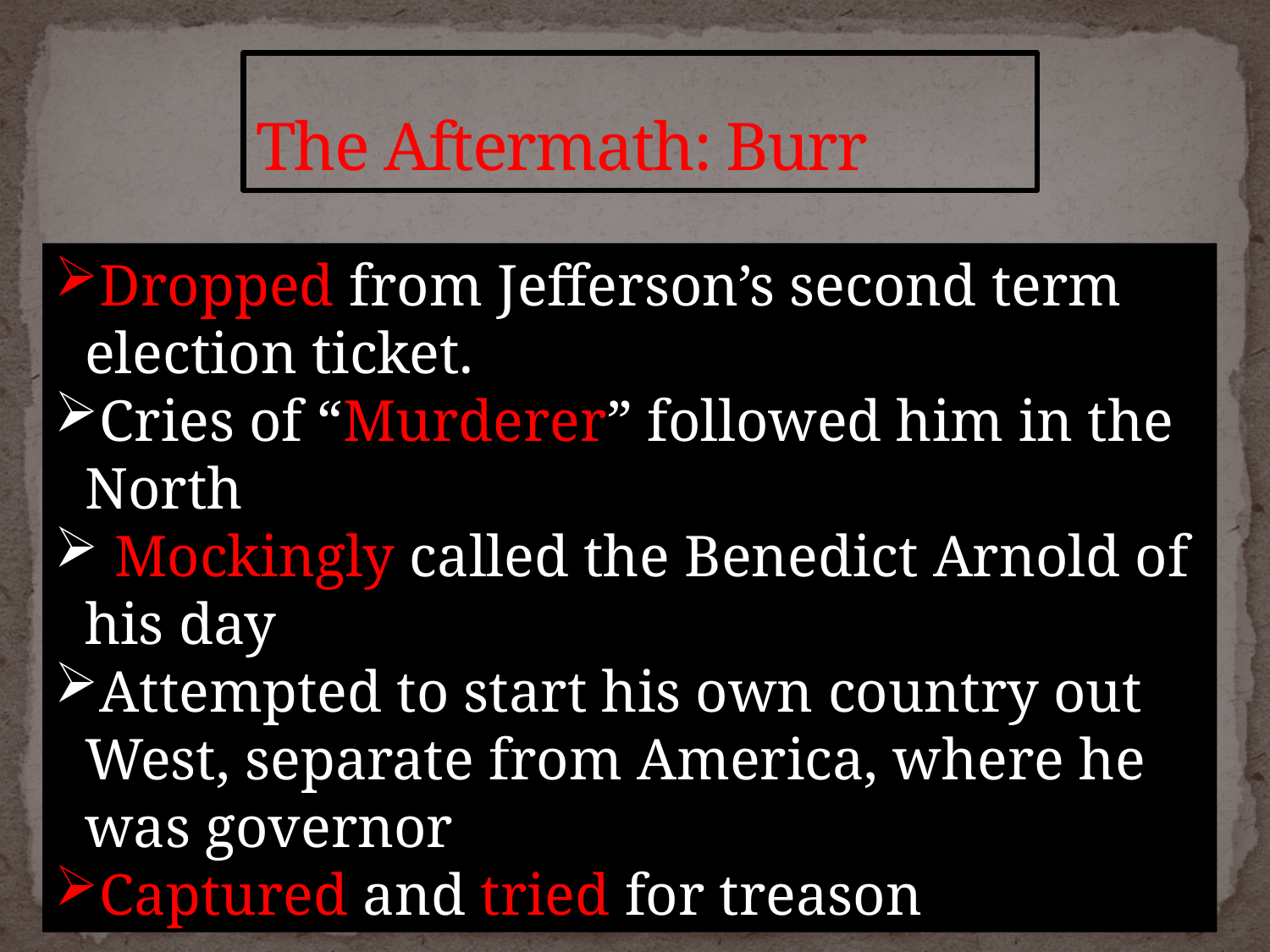

# The Aftermath: Burr
Dropped from Jefferson’s second term election ticket.
Cries of “Murderer” followed him in the North
 Mockingly called the Benedict Arnold of his day
Attempted to start his own country out West, separate from America, where he was governor
Captured and tried for treason